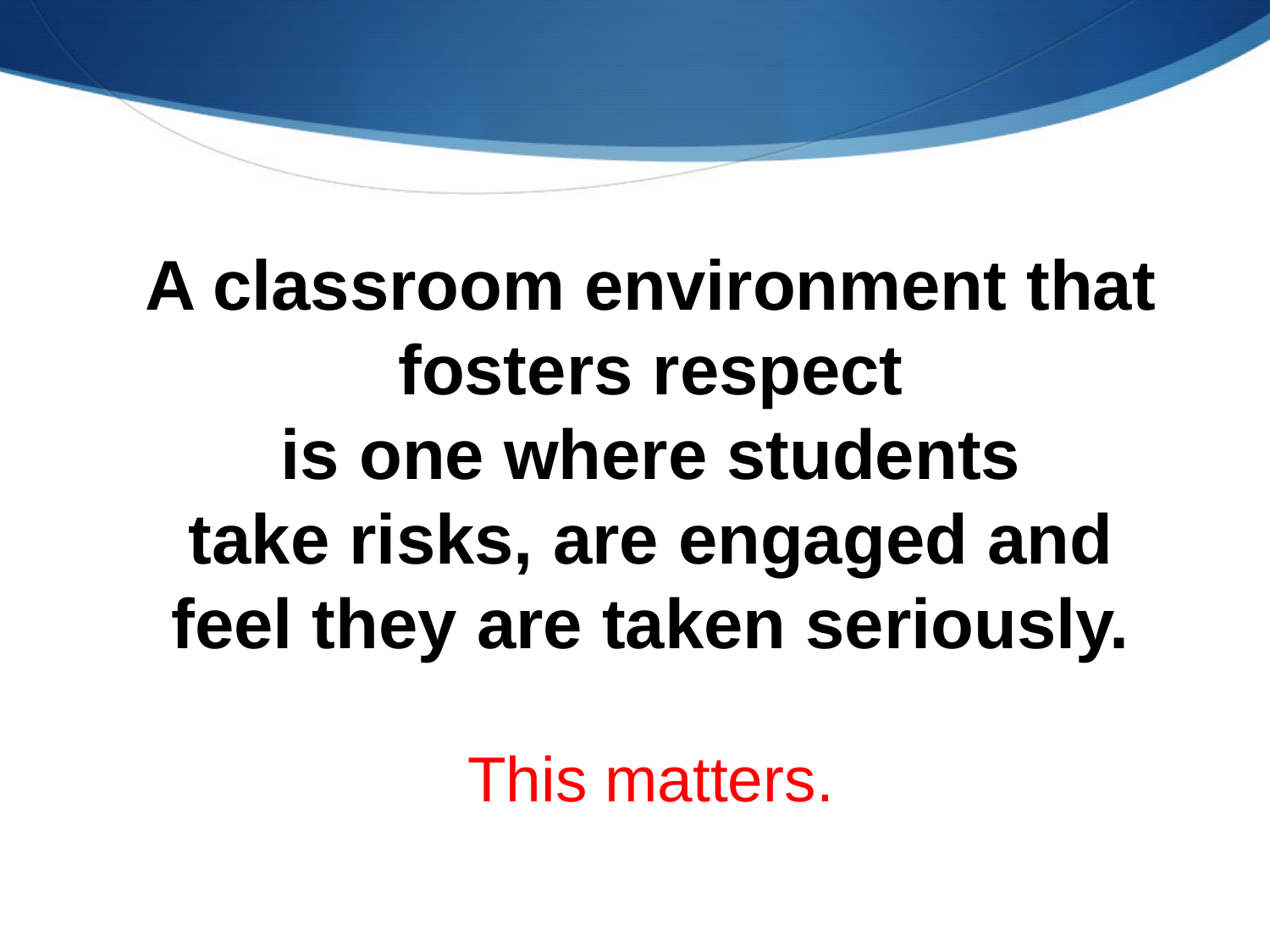

A classroom environment that fosters respect
is one where students
take risks, are engaged and feel they are taken seriously.

This matters.